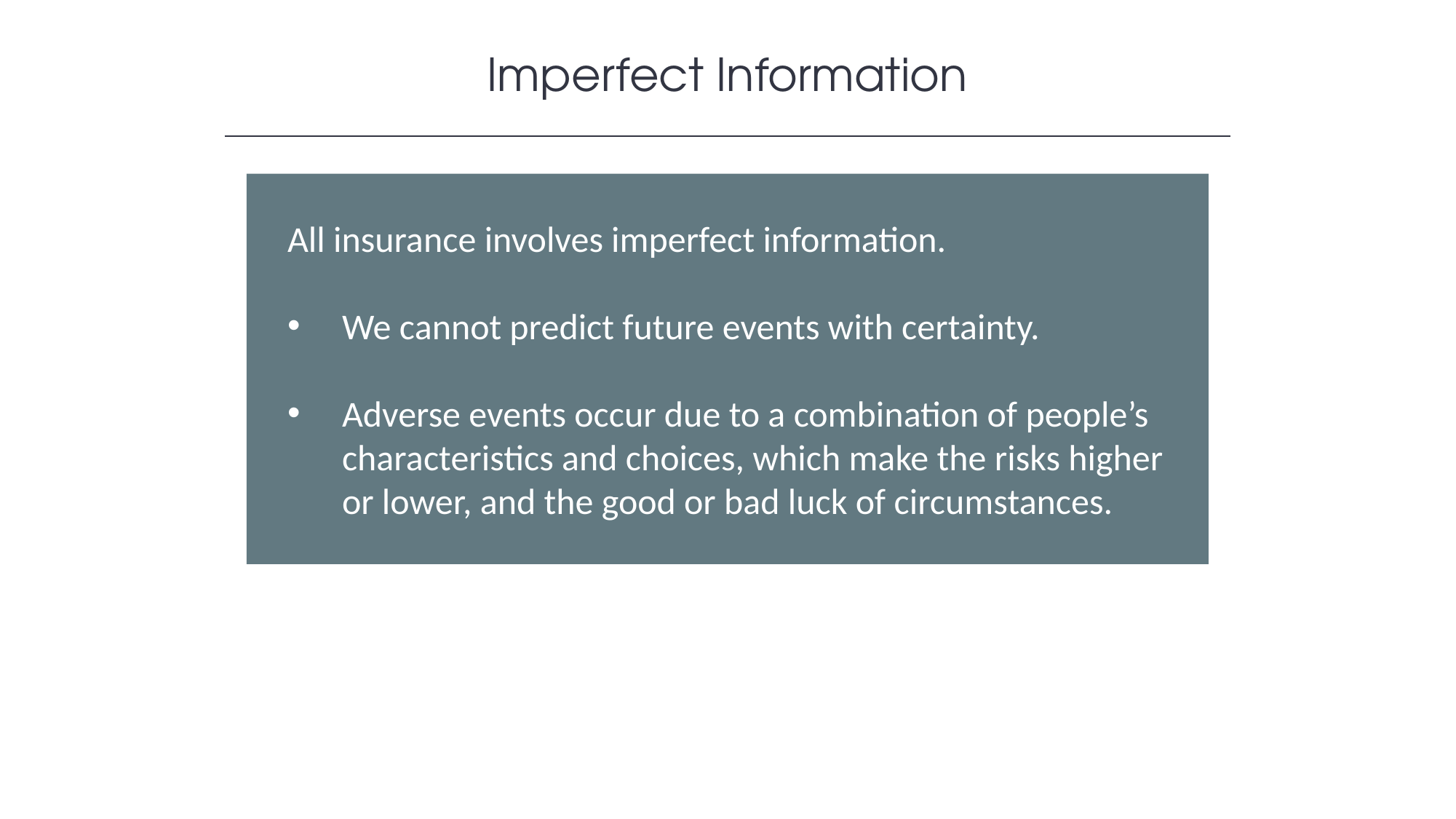

Imperfect Information

All insurance involves imperfect information.

We cannot predict future events with certainty.

Adverse events occur due to a combination of people’s characteristics and choices, which make the risks higher or lower, and the good or bad luck of circumstances.